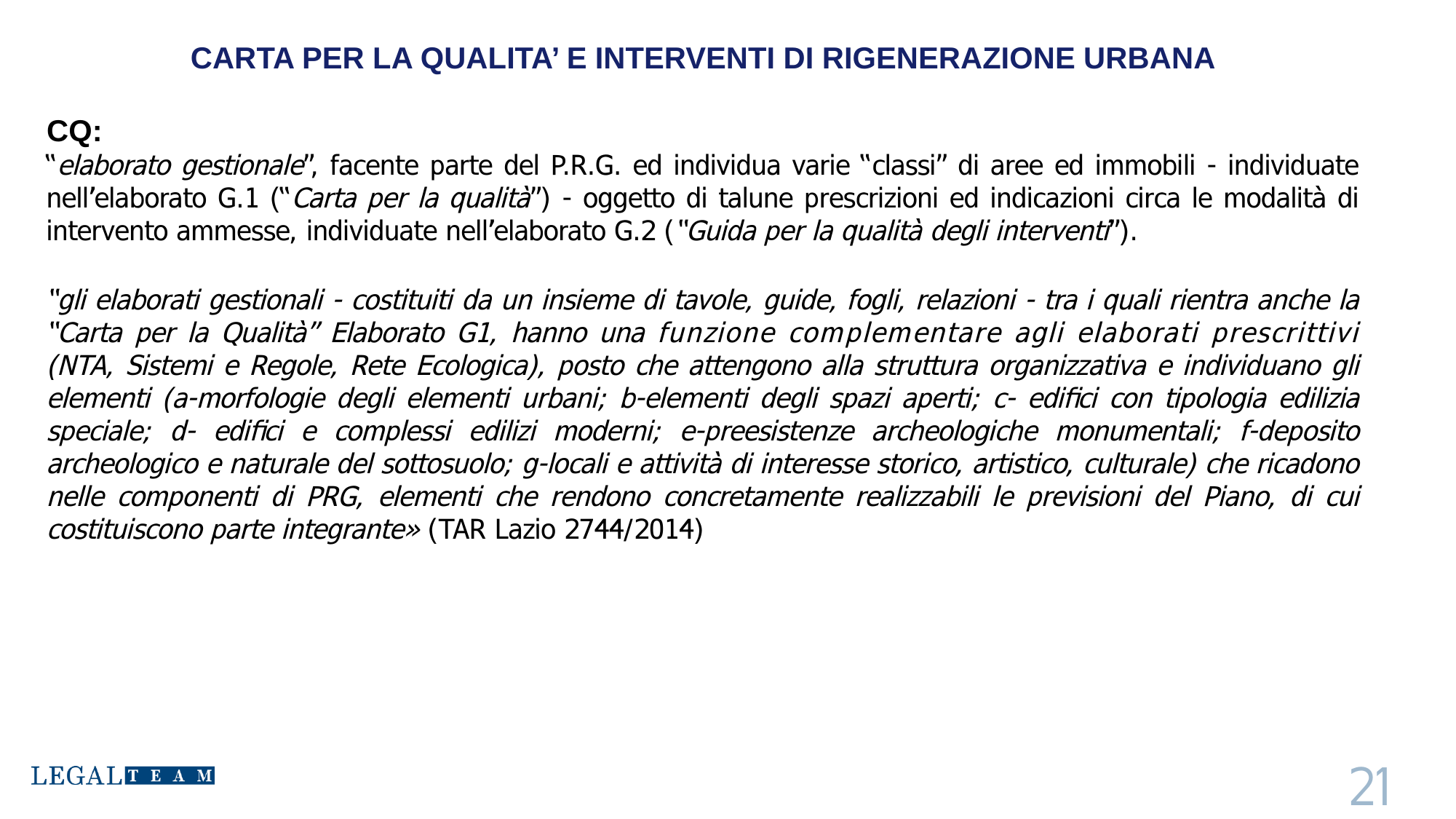

CARTA PER LA QUALITA’ E INTERVENTI DI RIGENERAZIONE URBANA

CQ:
“elaborato gestionale”, facente parte del P.R.G. ed individua varie “classi” di aree ed immobili - individuate nell’elaborato G.1 (“Carta per la qualità”) - oggetto di talune prescrizioni ed indicazioni circa le modalità di intervento ammesse, individuate nell’elaborato G.2 (“Guida per la qualità degli interventi”).

“gli elaborati gestionali - costituiti da un insieme di tavole, guide, fogli, relazioni - tra i quali rientra anche la “Carta per la Qualità” Elaborato G1, hanno una funzione complementare agli elaborati prescrittivi (NTA, Sistemi e Regole, Rete Ecologica), posto che attengono alla struttura organizzativa e individuano gli elementi (a-morfologie degli elementi urbani; b-elementi degli spazi aperti; c- edifici con tipologia edilizia speciale; d- edifici e complessi edilizi moderni; e-preesistenze archeologiche monumentali; f-deposito archeologico e naturale del sottosuolo; g-locali e attività di interesse storico, artistico, culturale) che ricadono nelle componenti di PRG, elementi che rendono concretamente realizzabili le previsioni del Piano, di cui costituiscono parte integrante» (TAR Lazio 2744/2014)

21